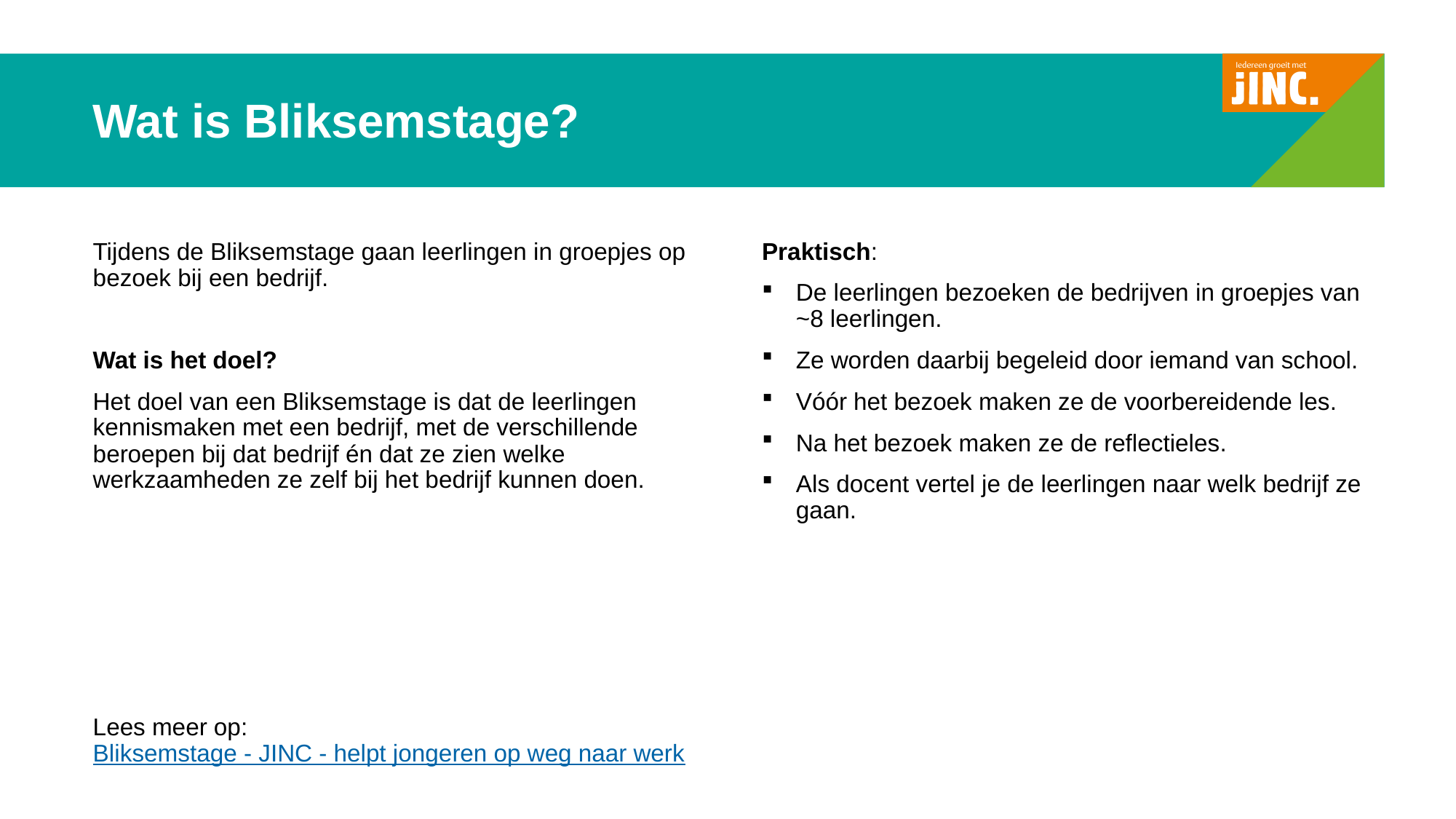

# Wat is Bliksemstage?
Praktisch:
De leerlingen bezoeken de bedrijven in groepjes van ~8 leerlingen.
Ze worden daarbij begeleid door iemand van school.
Vóór het bezoek maken ze de voorbereidende les.
Na het bezoek maken ze de reflectieles.
Als docent vertel je de leerlingen naar welk bedrijf ze gaan.
Tijdens de Bliksemstage gaan leerlingen in groepjes op bezoek bij een bedrijf.

Wat is het doel?
Het doel van een Bliksemstage is dat de leerlingen kennismaken met een bedrijf, met de verschillende beroepen bij dat bedrijf én dat ze zien welke werkzaamheden ze zelf bij het bedrijf kunnen doen.

Lees meer op: Bliksemstage - JINC - helpt jongeren op weg naar werk